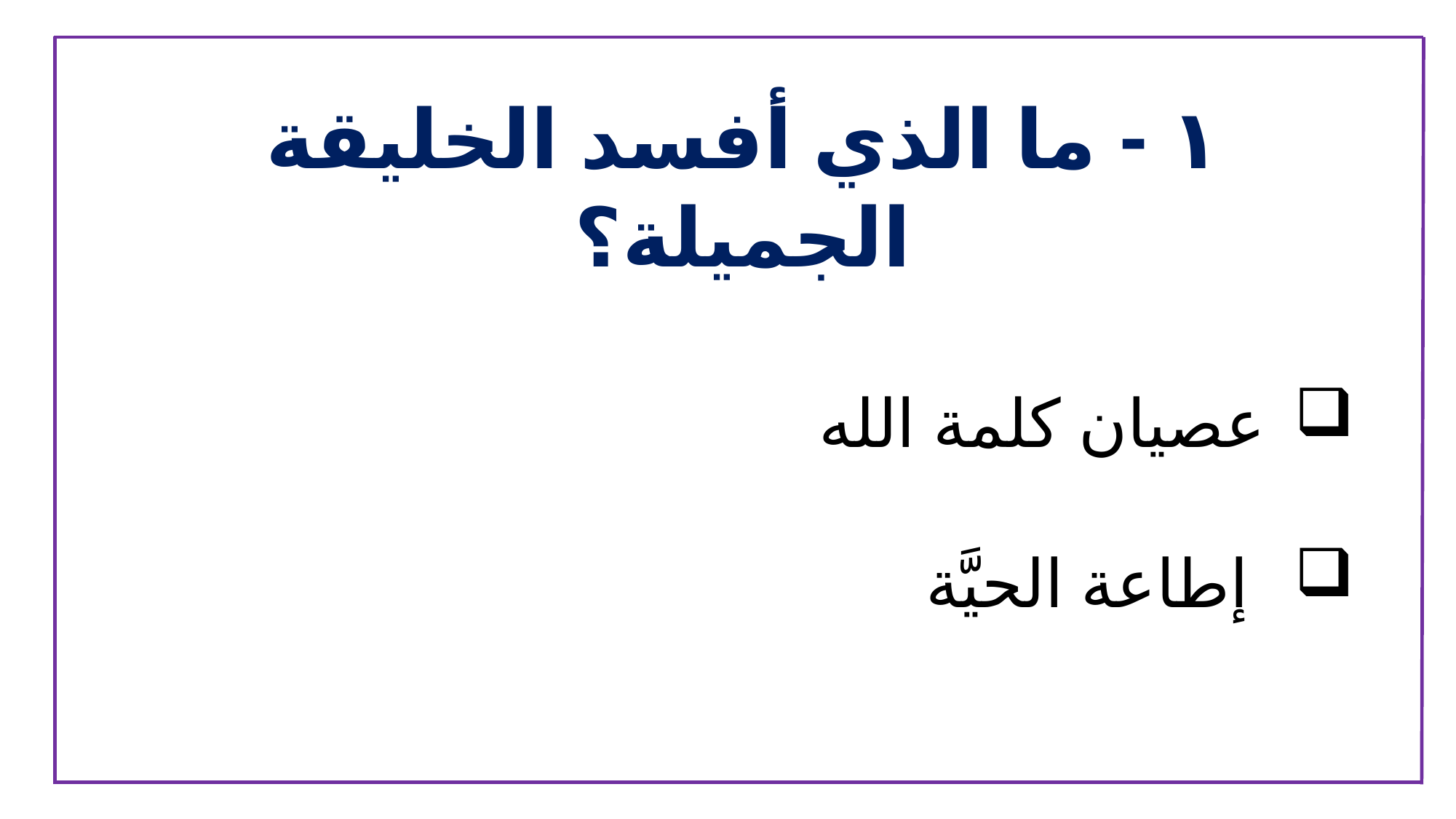

١ - ما الذي أفسد الخليقة الجميلة؟
عصيان كلمة الله
 إطاعة الحيَّة